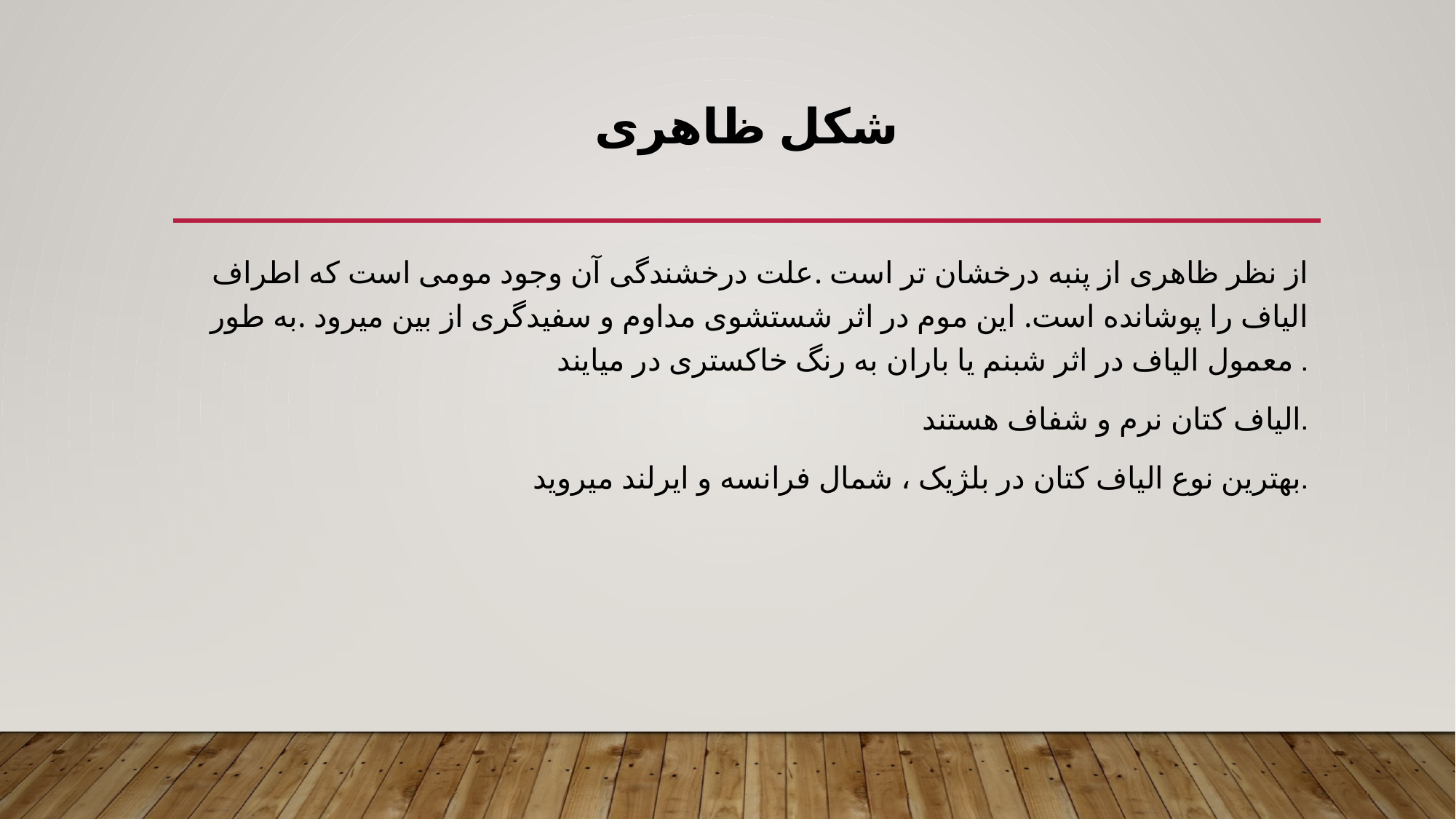

# شکل ظاهری
از نظر ظاهری از پنبه درخشان تر است .علت درخشندگی آن وجود مومی است که اطراف الیاف را پوشانده است. این موم در اثر شستشوی مداوم و سفیدگری از بین میرود .به طور معمول الیاف در اثر شبنم یا باران به رنگ خاکستری در میایند .
الیاف کتان نرم و شفاف هستند.
بهترین نوع الیاف کتان در بلژیک ، شمال فرانسه و ایرلند میروید.